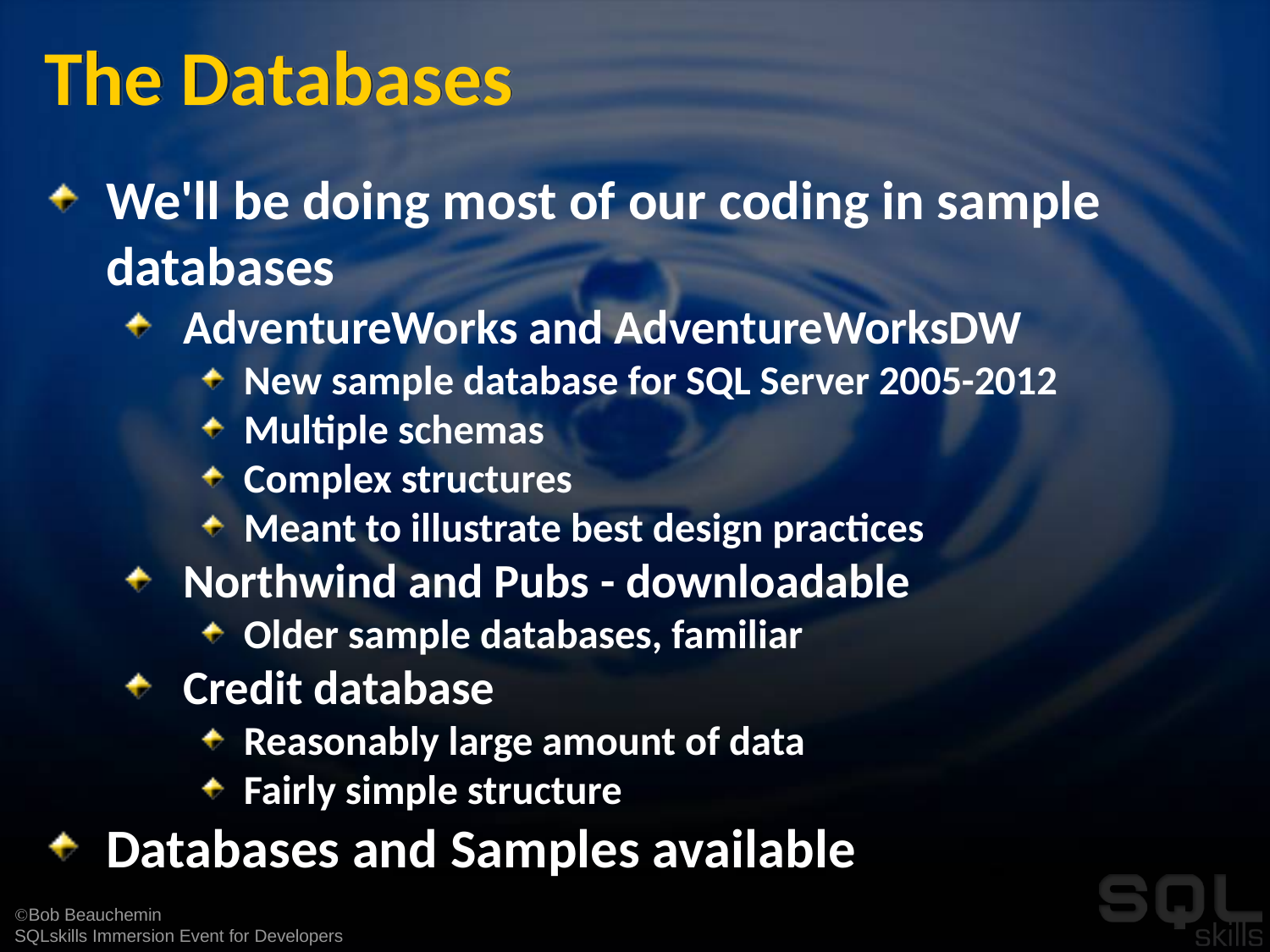

# The Databases
We'll be doing most of our coding in sample databases
AdventureWorks and AdventureWorksDW
New sample database for SQL Server 2005-2012
Multiple schemas
Complex structures
Meant to illustrate best design practices
Northwind and Pubs - downloadable
Older sample databases, familiar
Credit database
Reasonably large amount of data
Fairly simple structure
Databases and Samples available